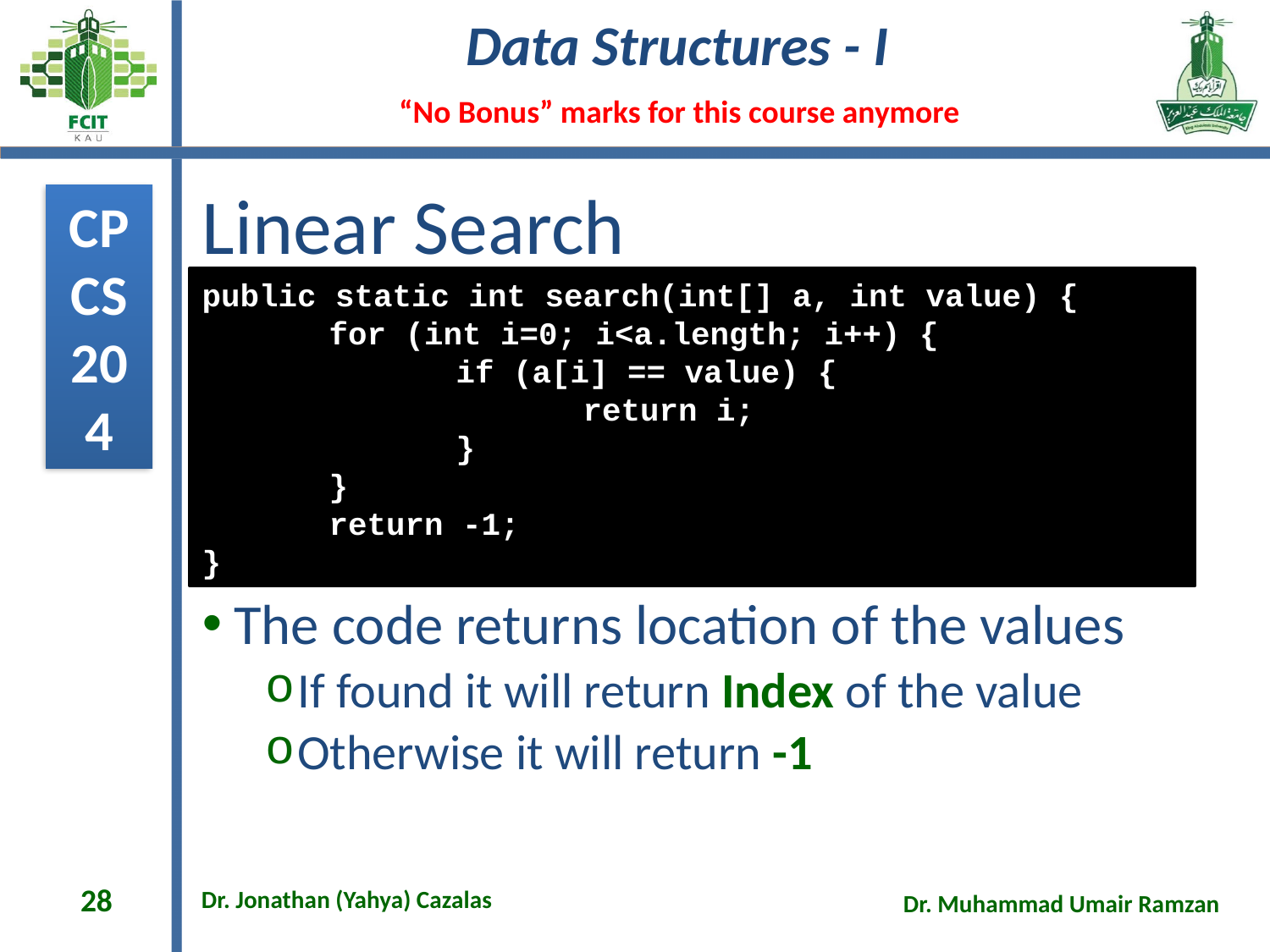

# Linear Search
public static int search(int[] a, int value) {
	for (int i=0; i<a.length; i++) {
		if (a[i] == value) {
			return i;
		}
	}
	return -1;
}
The code returns location of the values
If found it will return Index of the value
Otherwise it will return -1
28